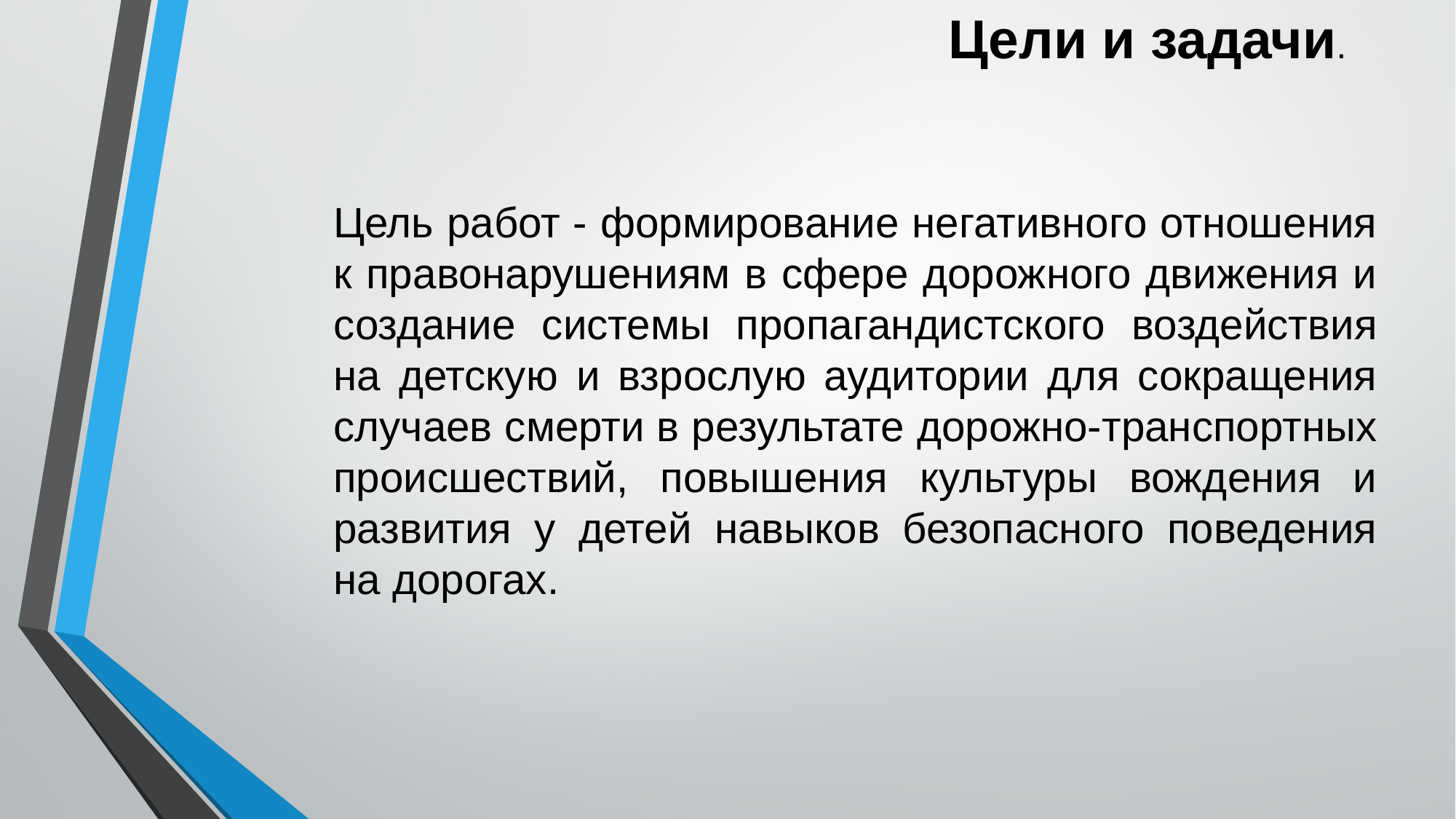

# Цели и задачи.
Цель работ - формирование негативного отношения к правонарушениям в сфере дорожного движения и создание системы пропагандистского воздействия на детскую и взрослую аудитории для сокращения случаев смерти в результате дорожно-транспортных происшествий, повышения культуры вождения и развития у детей навыков безопасного поведения на дорогах.